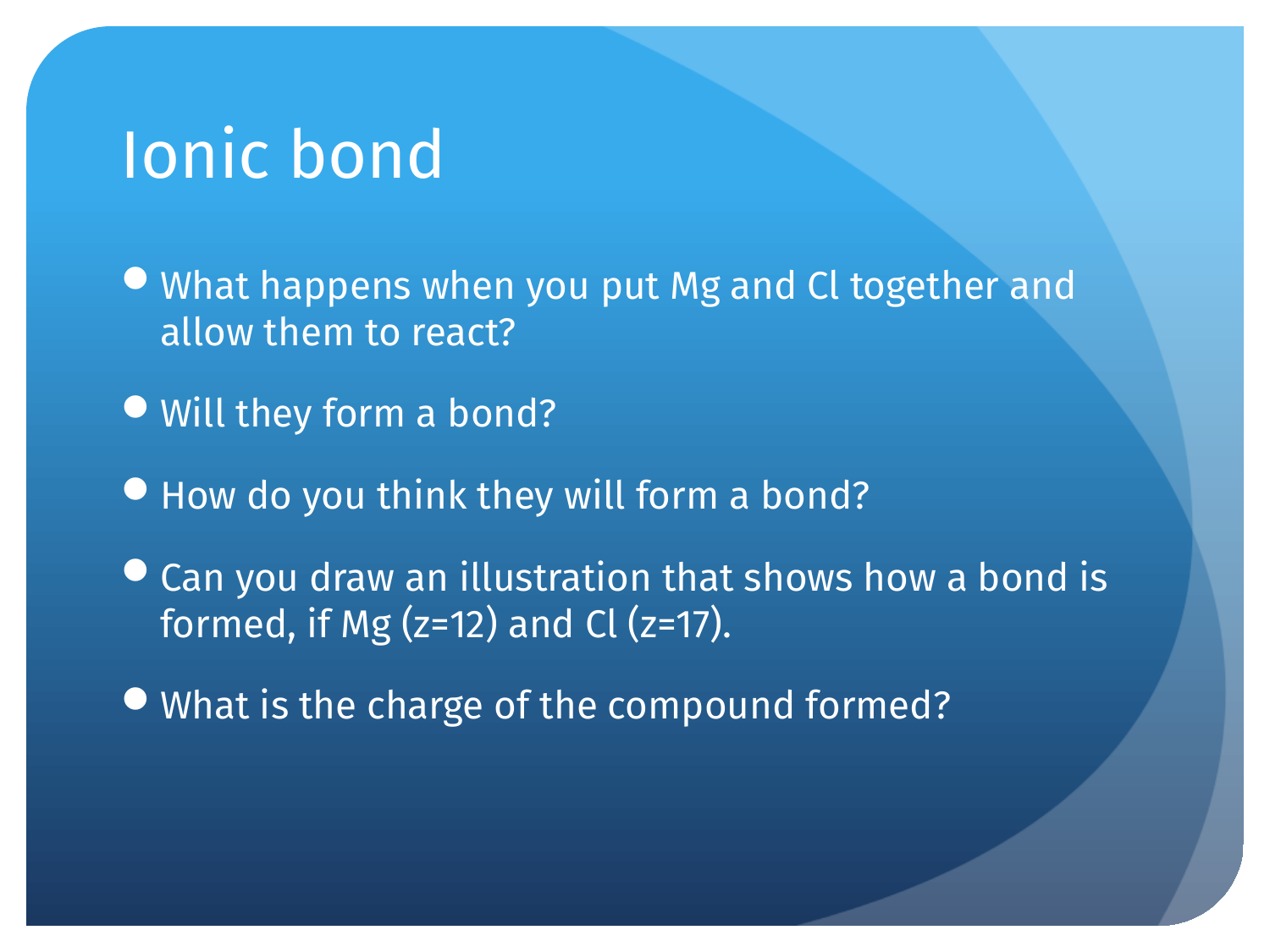

# Ionic bond
What happens when you put Mg and Cl together and allow them to react?
Will they form a bond?
How do you think they will form a bond?
Can you draw an illustration that shows how a bond is formed, if Mg (z=12) and Cl (z=17).
What is the charge of the compound formed?